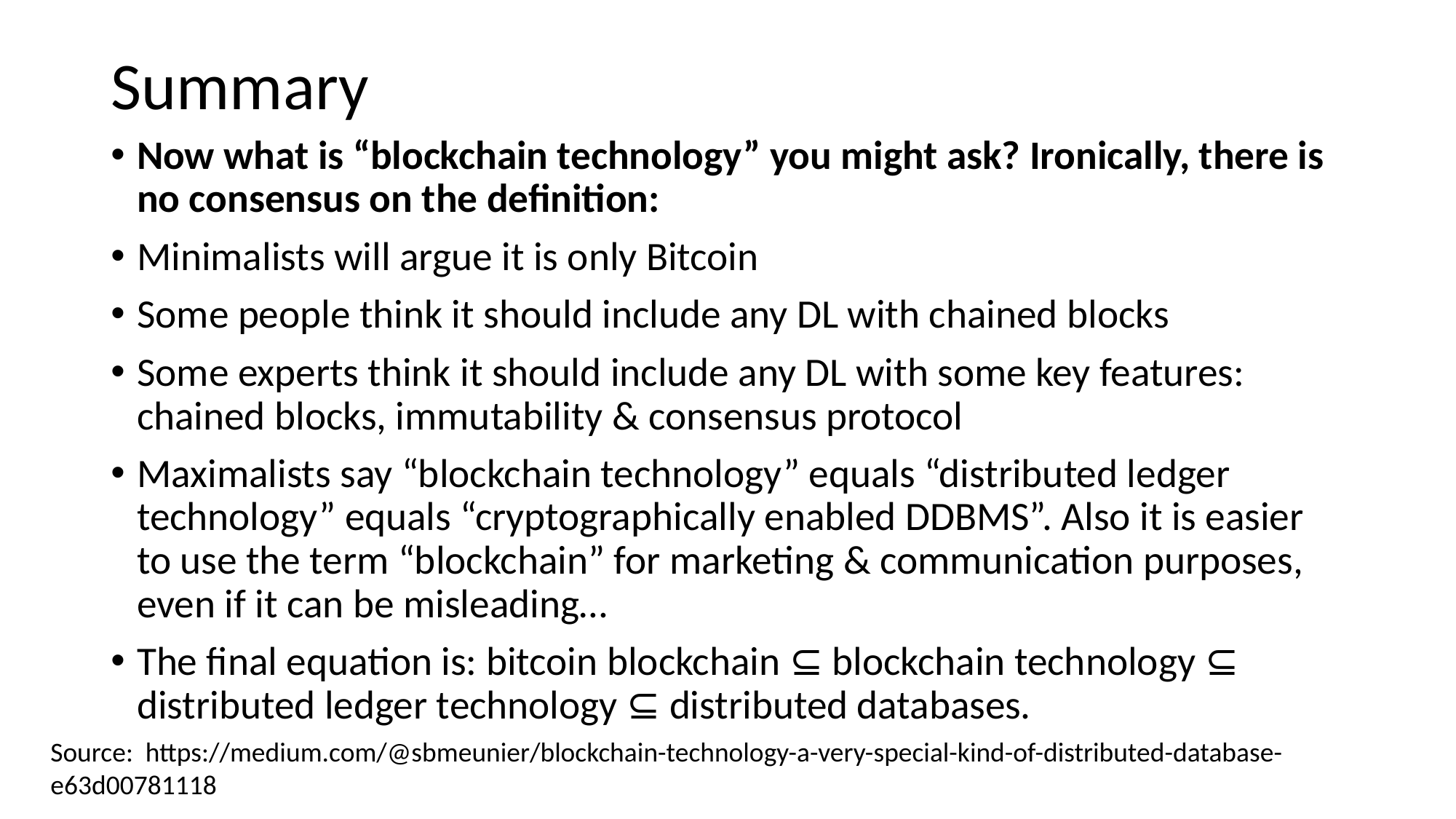

# Summary
Now what is “blockchain technology” you might ask? Ironically, there is no consensus on the definition:
Minimalists will argue it is only Bitcoin
Some people think it should include any DL with chained blocks
Some experts think it should include any DL with some key features: chained blocks, immutability & consensus protocol
Maximalists say “blockchain technology” equals “distributed ledger technology” equals “cryptographically enabled DDBMS”. Also it is easier to use the term “blockchain” for marketing & communication purposes, even if it can be misleading…
The final equation is: bitcoin blockchain ⊆ blockchain technology ⊆ distributed ledger technology ⊆ distributed databases.

Source:  https://medium.com/@sbmeunier/blockchain-technology-a-very-special-kind-of-distributed-database-e63d00781118